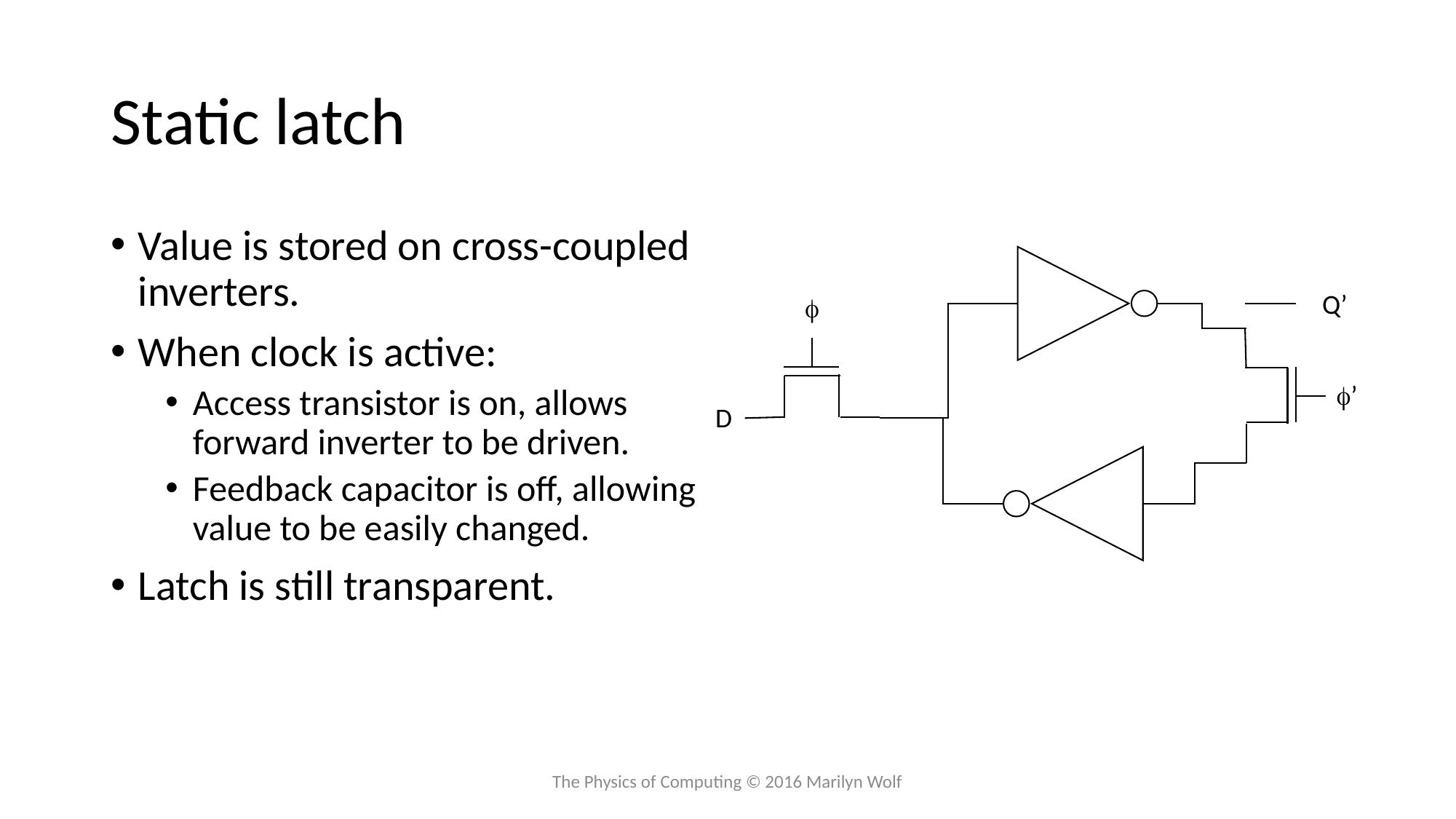

# Static latch
Value is stored on cross-coupled inverters.
When clock is active:
Access transistor is on, allows forward inverter to be driven.
Feedback capacitor is off, allowing value to be easily changed.
Latch is still transparent.

Q’
φ
φ’
D

The Physics of Computing © 2016 Marilyn Wolf